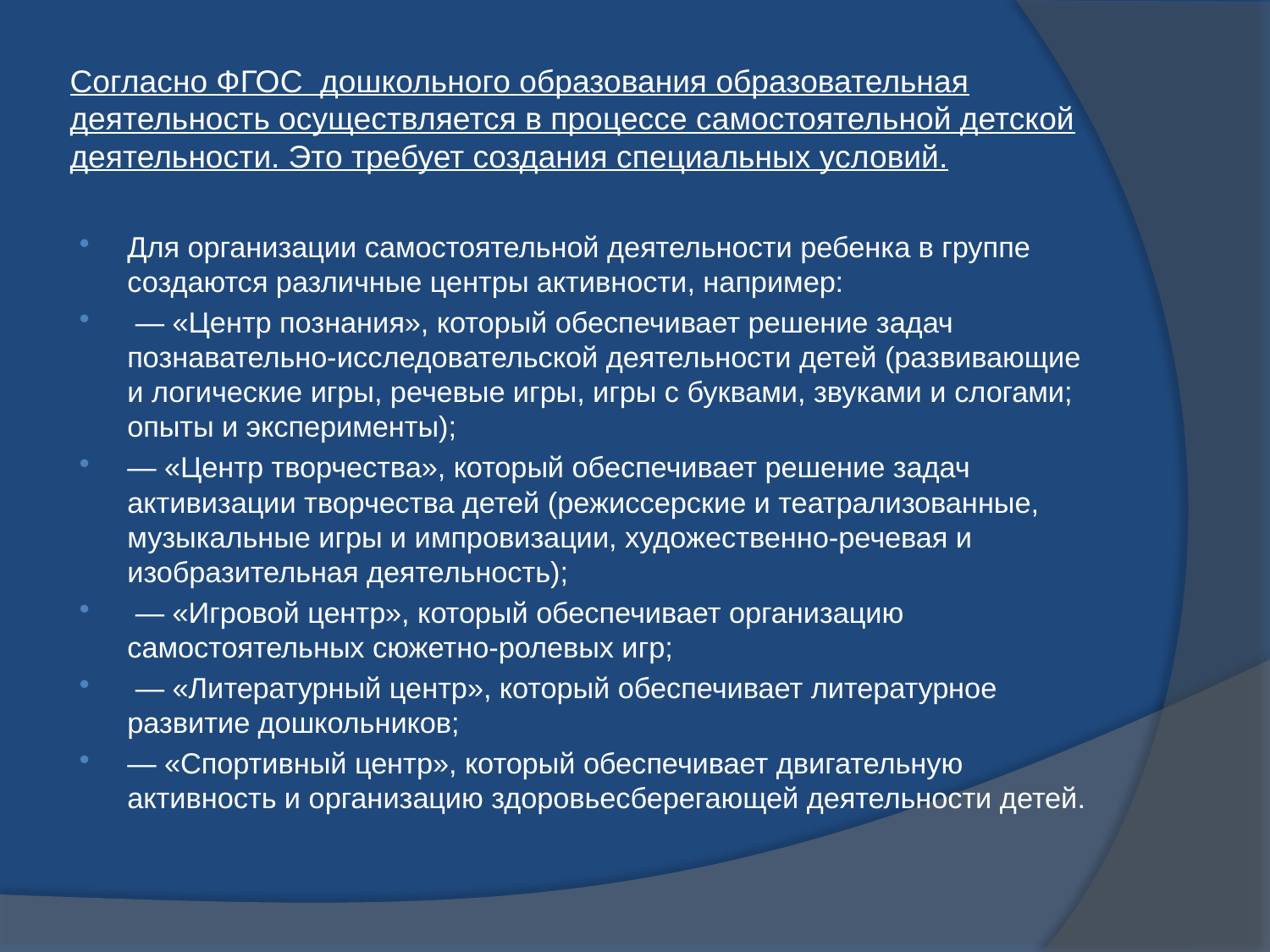

# Согласно ФГОС  дошкольного образования образовательная деятельность осуществляется в процессе самостоятельной детской деятельности. Это требует создания специальных условий.
Для организации самостоятельной деятельности ребенка в группе создаются различные центры активности, например:
 — «Центр познания», который обеспечивает решение задач познавательно-исследовательской деятельности детей (развивающие и логические игры, речевые игры, игры с буквами, звуками и слогами; опыты и эксперименты);
— «Центр творчества», который обеспечивает решение задач активизации творчества детей (режиссерские и театрализованные, музыкальные игры и импровизации, художественно-речевая и изобразительная деятельность);
 — «Игровой центр», который обеспечивает организацию самостоятельных сюжетно-ролевых игр;
 — «Литературный центр», который обеспечивает литературное развитие дошкольников;
— «Спортивный центр», который обеспечивает двигательную активность и организацию здоровьесберегающей деятельности детей.